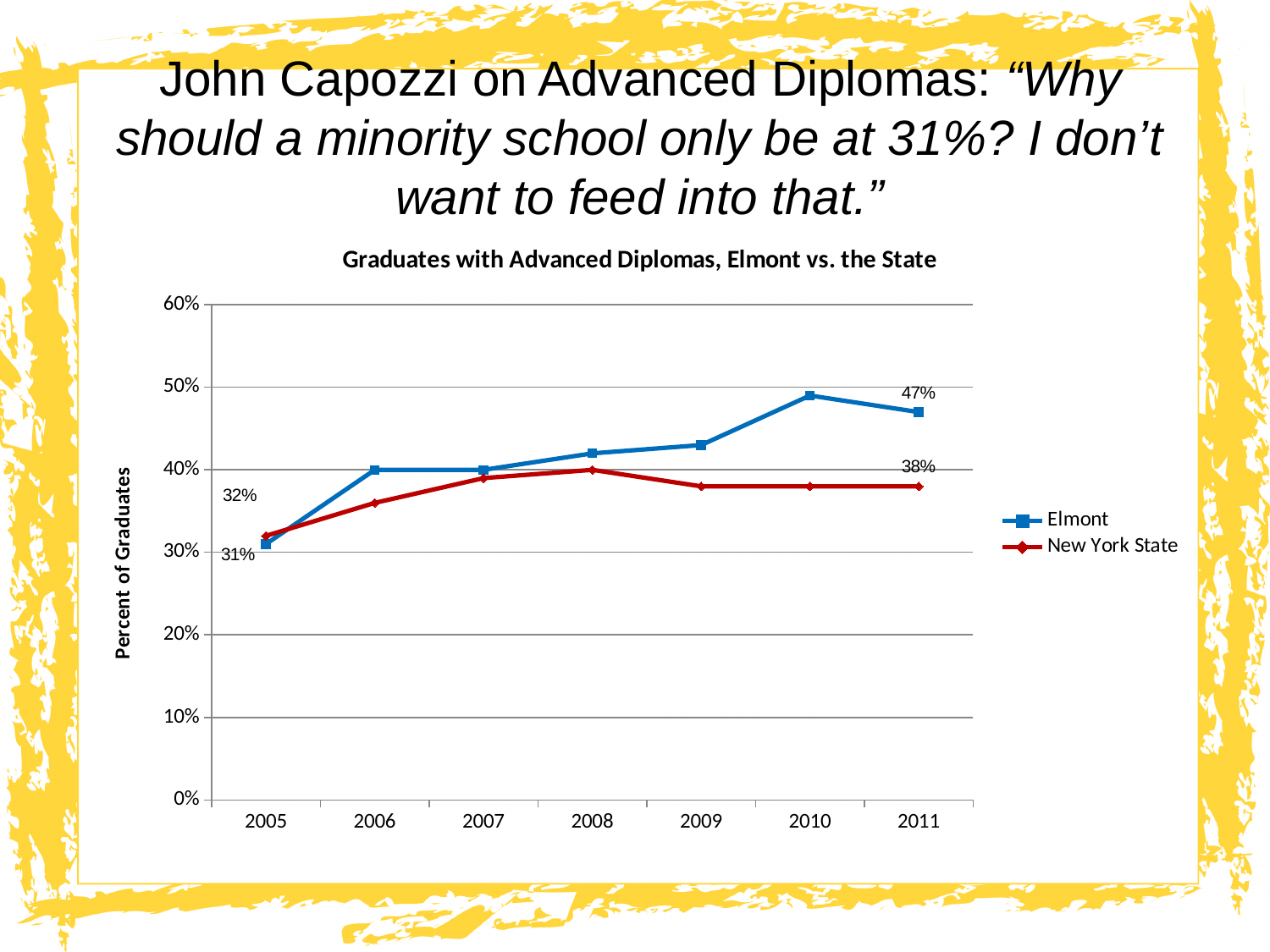

# John Capozzi on Advanced Diplomas: “Why should a minority school only be at 31%? I don’t want to feed into that.”

### Chart: Graduates with Advanced Diplomas, Elmont vs. the State

| Category | Elmont | New York State |
|---|---|---|
| 2005 | 0.3100000000000024 | 0.3200000000000041 |
| 2006 | 0.4 | 0.3600000000000003 |
| 2007 | 0.4 | 0.3900000000000041 |
| 2008 | 0.4200000000000003 | 0.4 |
| 2009 | 0.4300000000000004 | 0.3800000000000039 |
| 2010 | 0.4900000000000003 | 0.3800000000000039 |
| 2011 | 0.4700000000000001 | 0.3800000000000039 |